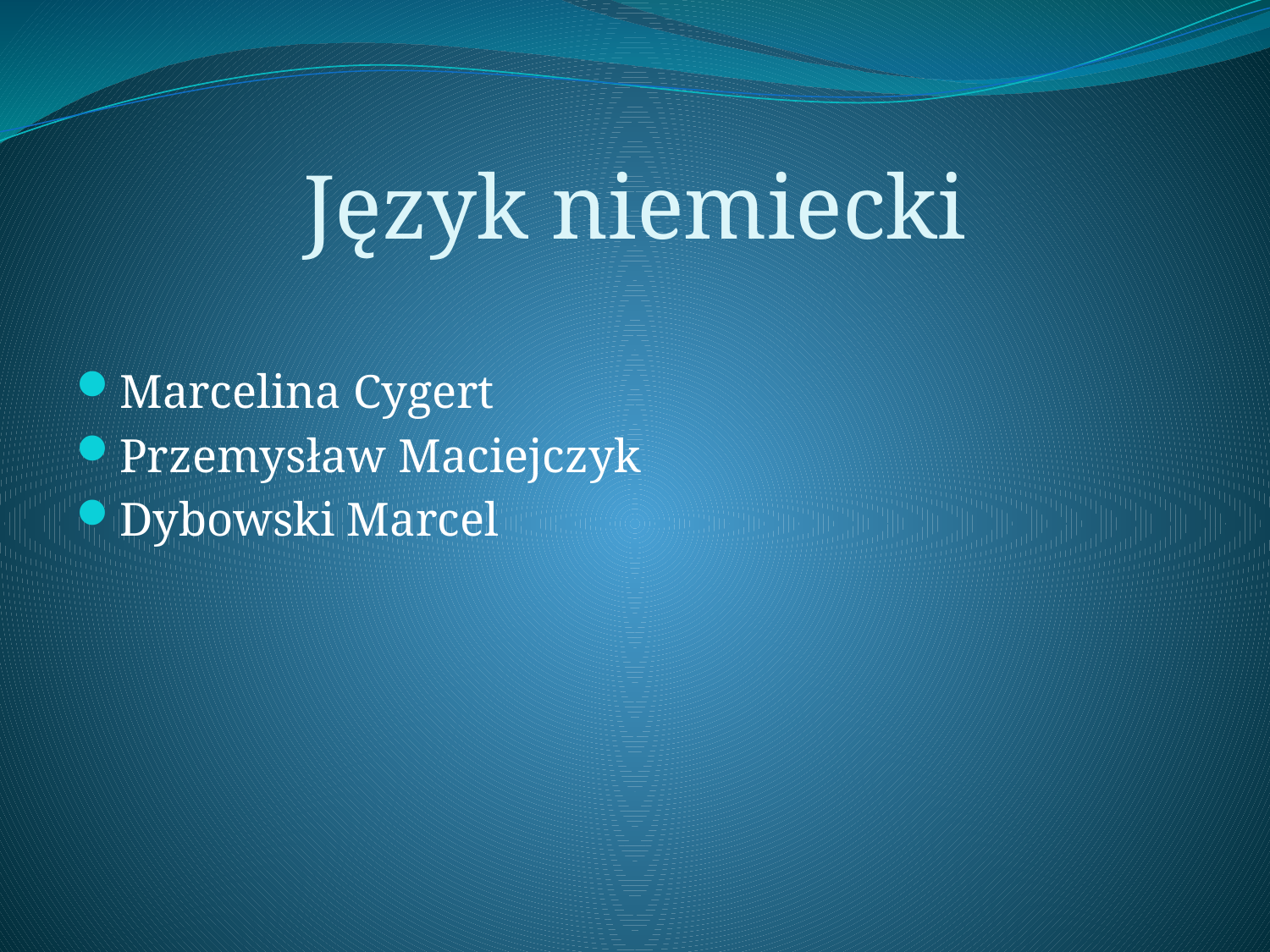

# Język niemiecki
Marcelina Cygert
Przemysław Maciejczyk
Dybowski Marcel